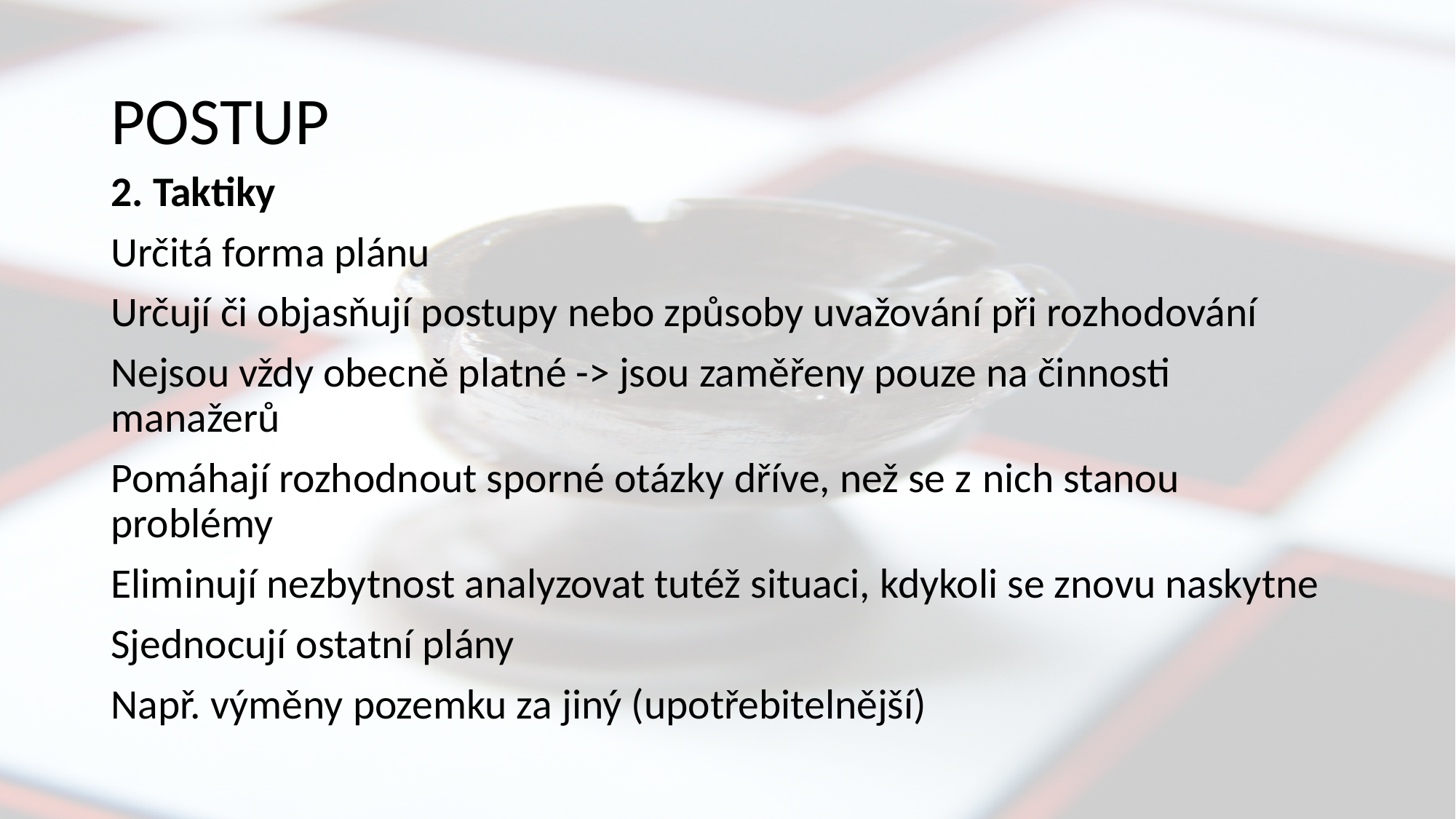

# POSTUP
2. Taktiky
Určitá forma plánu
Určují či objasňují postupy nebo způsoby uvažování při rozhodování
Nejsou vždy obecně platné -> jsou zaměřeny pouze na činnosti manažerů
Pomáhají rozhodnout sporné otázky dříve, než se z nich stanou problémy
Eliminují nezbytnost analyzovat tutéž situaci, kdykoli se znovu naskytne
Sjednocují ostatní plány
Např. výměny pozemku za jiný (upotřebitelnější)